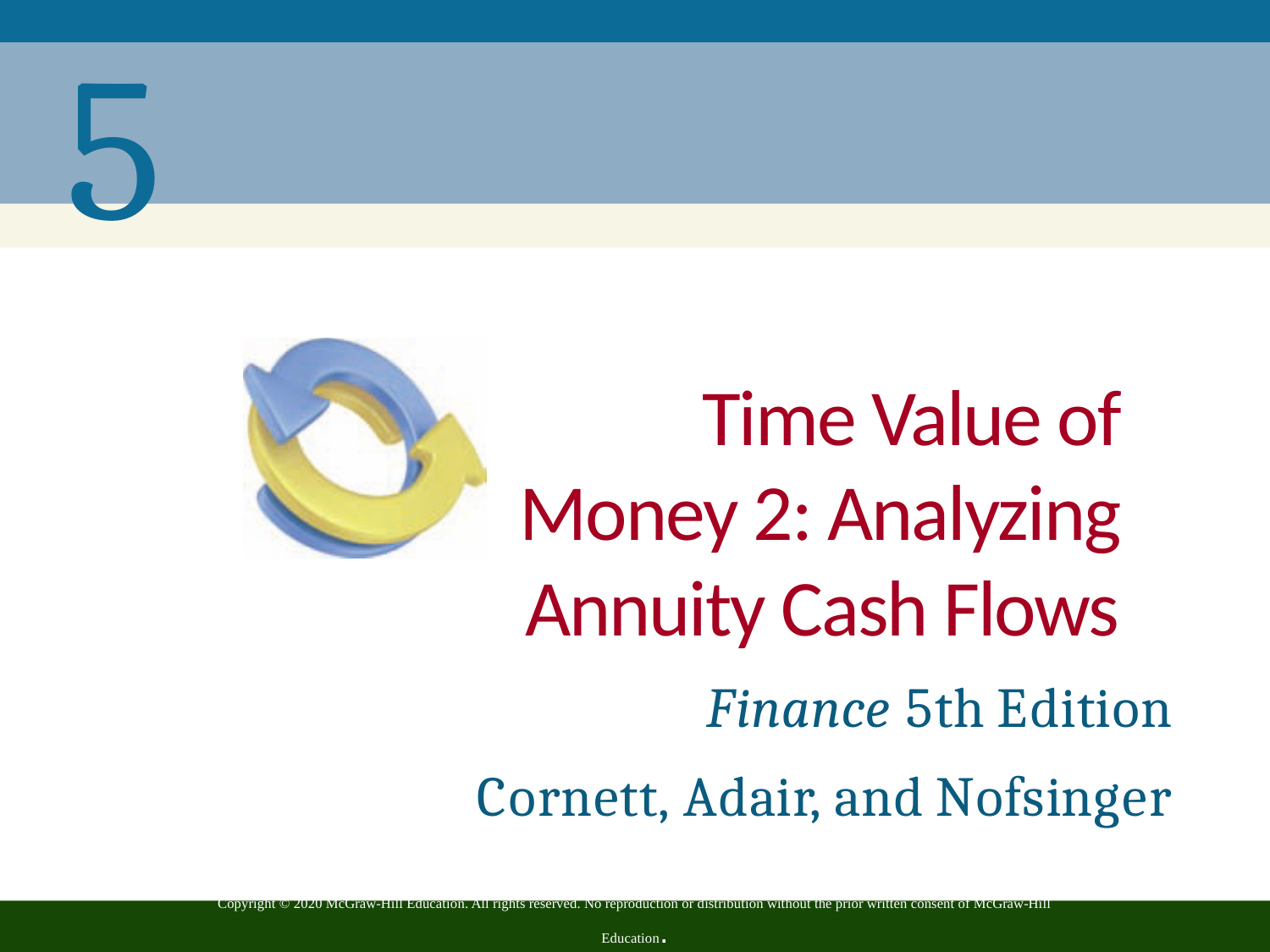

# Time Value of Money 2: Analyzing Annuity Cash Flows